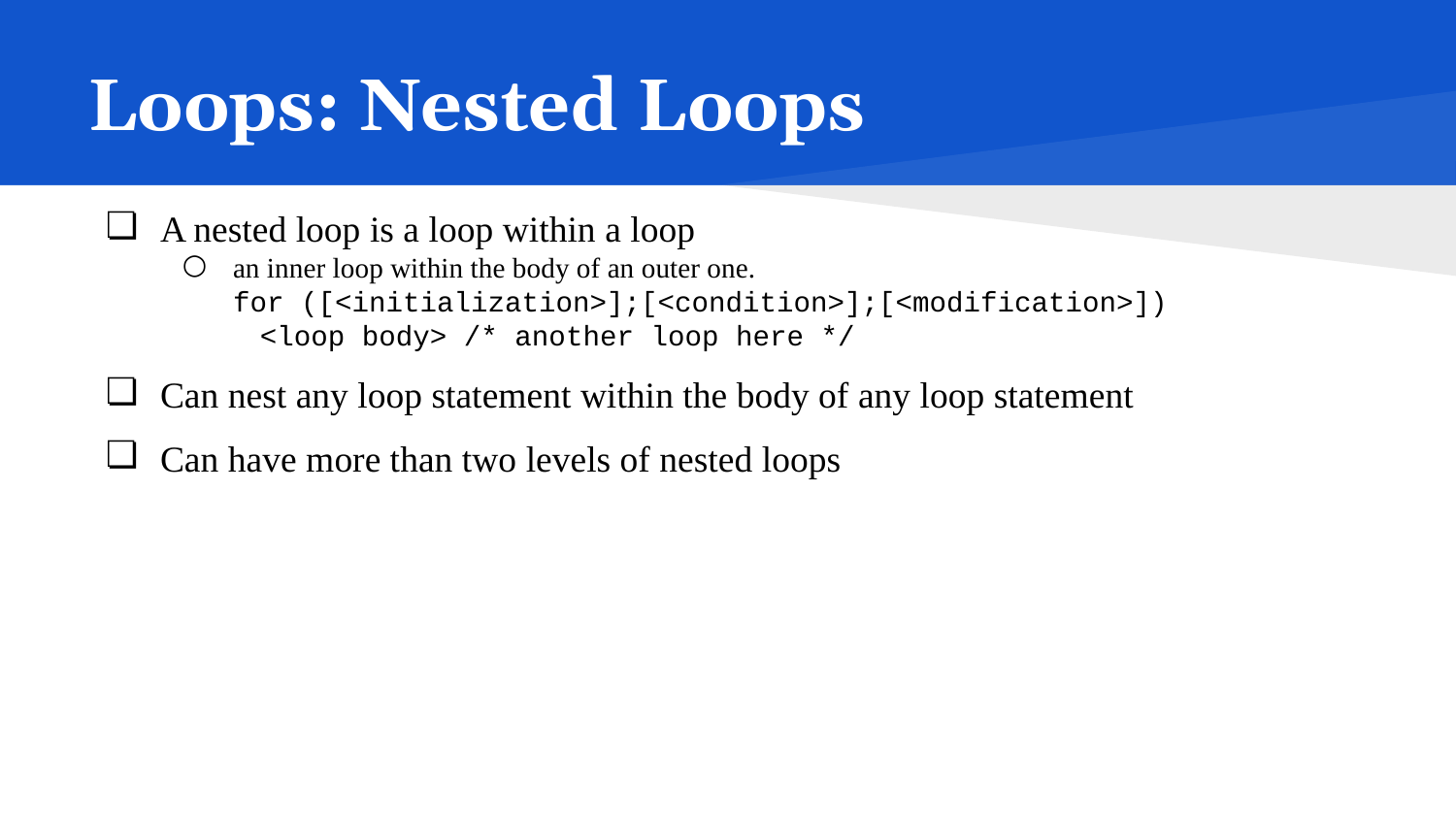

# Loops: Nested Loops
A nested loop is a loop within a loop
an inner loop within the body of an outer one.
for ([<initialization>];[<condition>];[<modification>])
    <loop body> /* another loop here */
Can nest any loop statement within the body of any loop statement
Can have more than two levels of nested loops